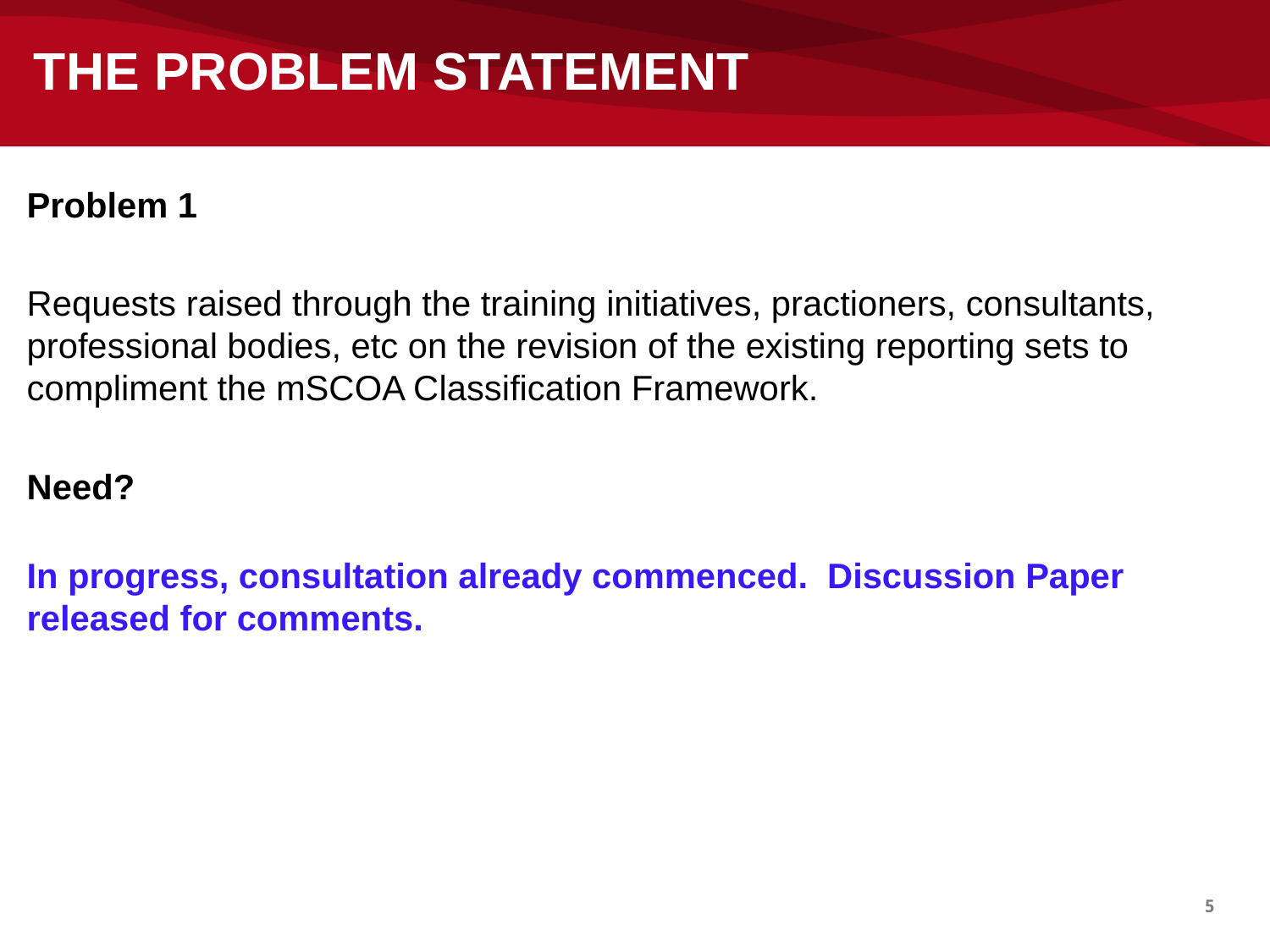

# THE PROBLEM STATEMENT
Problem 1

Requests raised through the training initiatives, practioners, consultants, professional bodies, etc on the revision of the existing reporting sets to compliment the mSCOA Classification Framework.

Need?

In progress, consultation already commenced.  Discussion Paper released for comments.

5